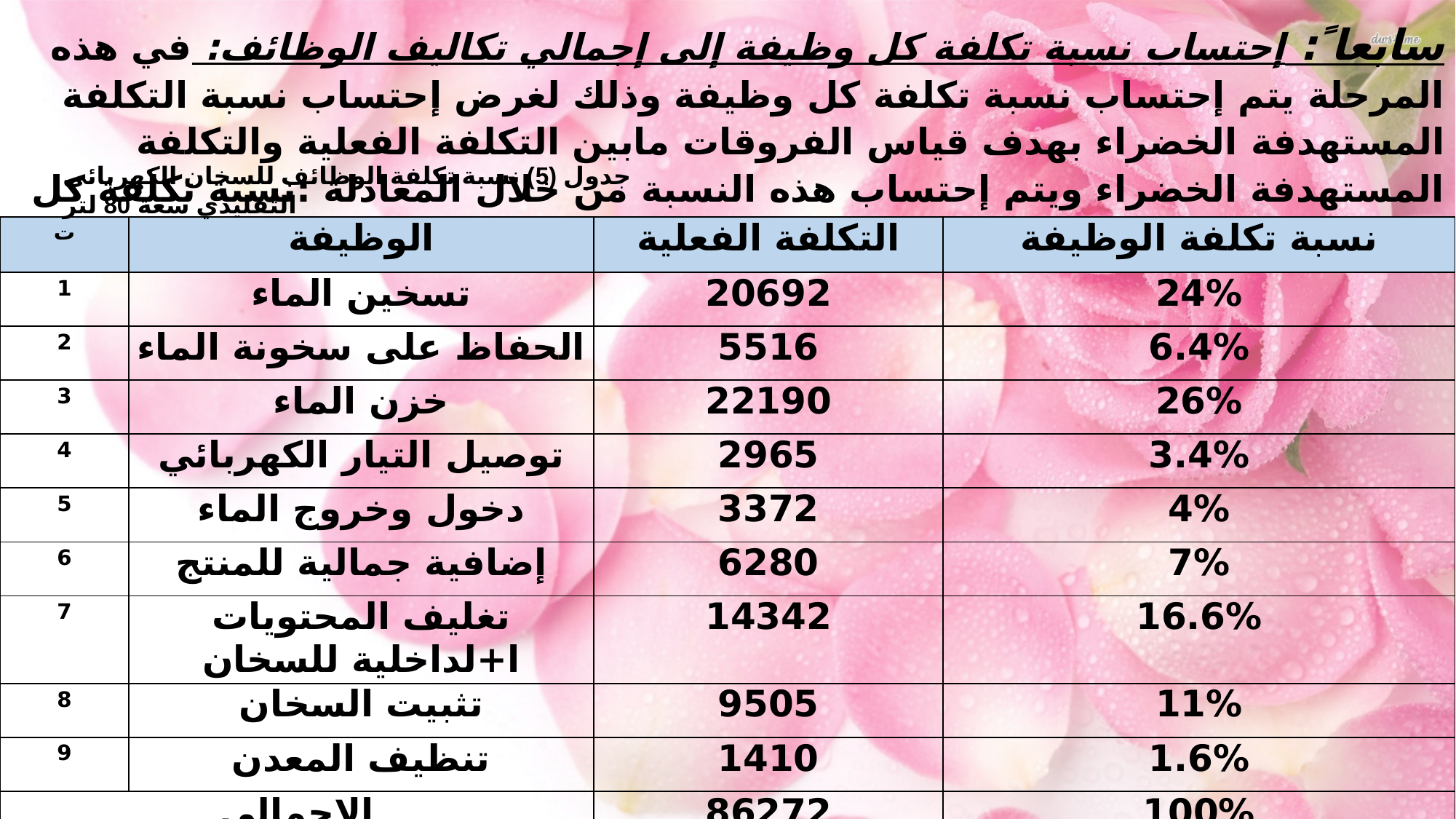

سابعا ً: إحتساب نسبة تكلفة كل وظيفة إلى إجمالي تكاليف الوظائف: في هذه المرحلة يتم إحتساب نسبة تكلفة كل وظيفة وذلك لغرض إحتساب نسبة التكلفة المستهدفة 	الخضراء بهدف قياس الفروقات مابين التكلفة الفعلية والتكلفة المستهدفة الخضراء ويتم إحتساب هذه النسبة من خلال المعادلة :نسبة تكلفة كل وظيفة = كلفة الوظيفة / اجمالي تكلفة الوظائف
جدول (5) نسبة تكلفة الوظائف للسخان الكهربائي التقليدي سعة 80 لتر

| ت | الوظيفة | التكلفة الفعلية | نسبة تكلفة الوظيفة |
| --- | --- | --- | --- |
| 1 | تسخين الماء | 20692 | 24% |
| 2 | الحفاظ على سخونة الماء | 5516 | 6.4% |
| 3 | خزن الماء | 22190 | 26% |
| 4 | توصيل التيار الكهربائي | 2965 | 3.4% |
| 5 | دخول وخروج الماء | 3372 | 4% |
| 6 | إضافية جمالية للمنتج | 6280 | 7% |
| 7 | تغليف المحتويات ا+لداخلية للسخان | 14342 | 16.6% |
| 8 | تثبيت السخان | 9505 | 11% |
| 9 | تنظيف المعدن | 1410 | 1.6% |
| الإجمالي |  | 86272 | 100% |